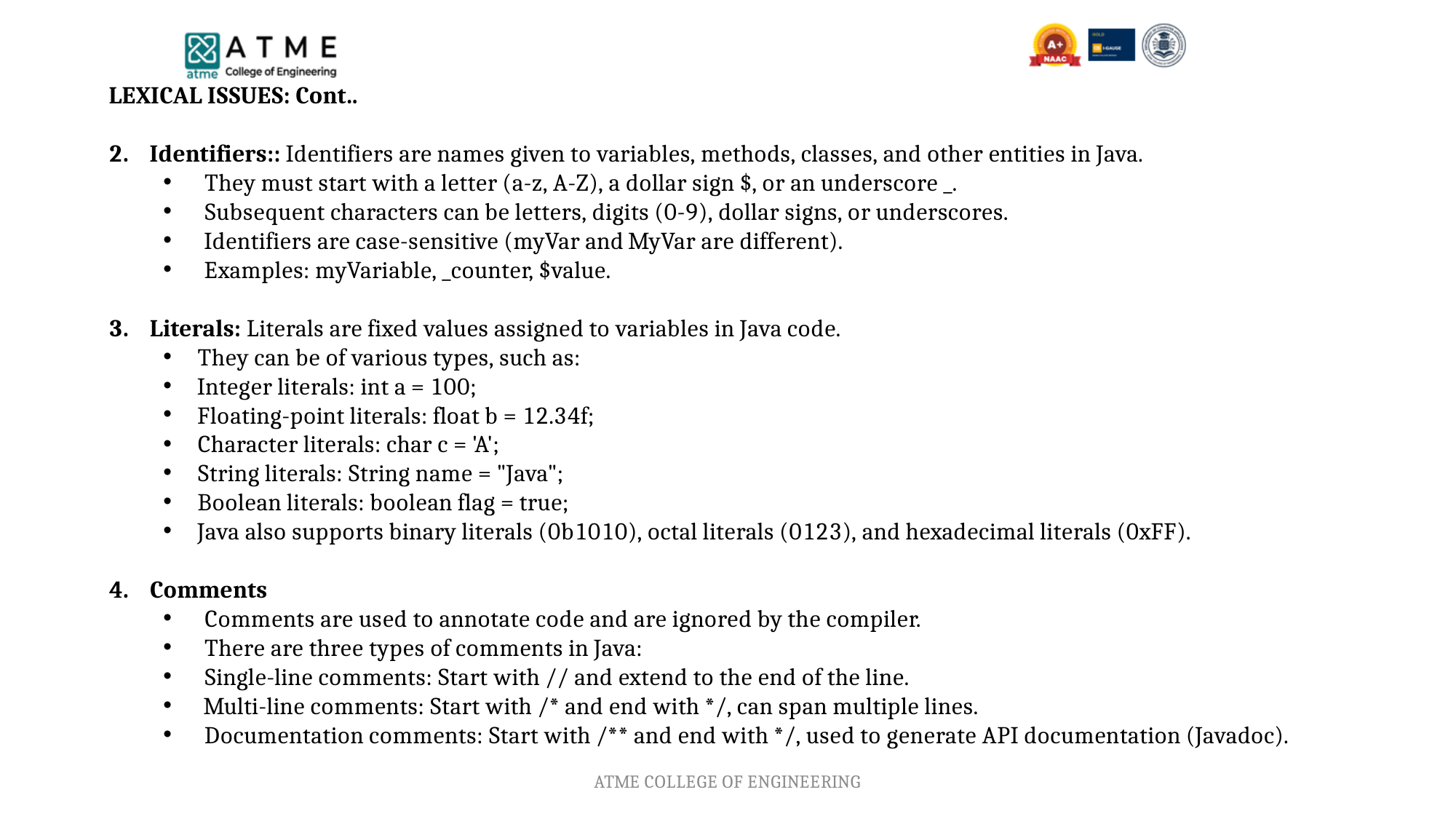

LEXICAL ISSUES: Cont..

Identifiers:: Identifiers are names given to variables, methods, classes, and other entities in Java.
They must start with a letter (a-z, A-Z), a dollar sign $, or an underscore _.
Subsequent characters can be letters, digits (0-9), dollar signs, or underscores.
Identifiers are case-sensitive (myVar and MyVar are different).
Examples: myVariable, _counter, $value.

Literals: Literals are fixed values assigned to variables in Java code.
They can be of various types, such as:
Integer literals: int a = 100;
Floating-point literals: float b = 12.34f;
Character literals: char c = 'A';
String literals: String name = "Java";
Boolean literals: boolean flag = true;
Java also supports binary literals (0b1010), octal literals (0123), and hexadecimal literals (0xFF).

Comments
Comments are used to annotate code and are ignored by the compiler.
There are three types of comments in Java:
Single-line comments: Start with // and extend to the end of the line.
Multi-line comments: Start with /* and end with */, can span multiple lines.
Documentation comments: Start with /** and end with */, used to generate API documentation (Javadoc).
ATME COLLEGE OF ENGINEERING